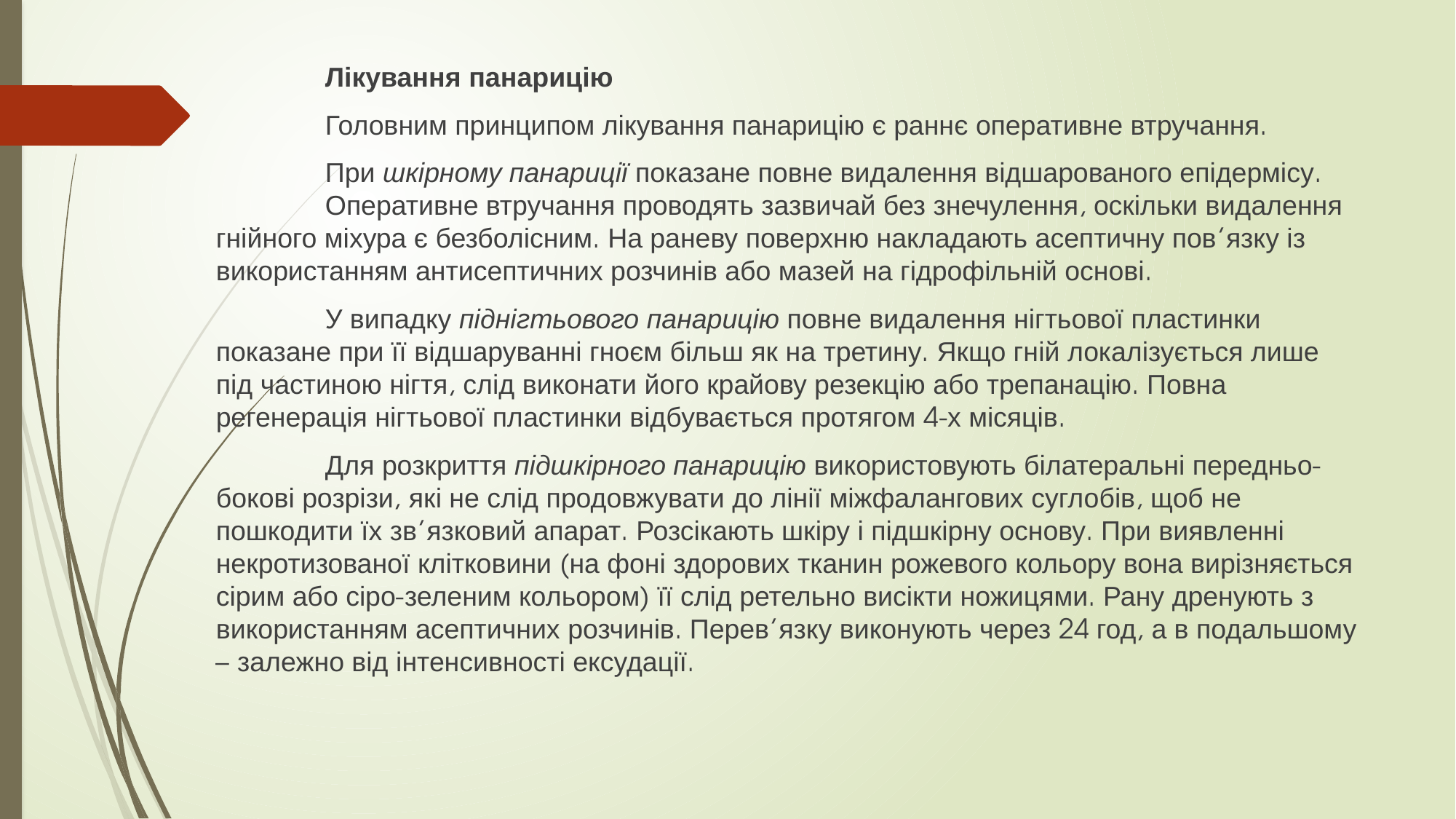

Лікування панарицію
	Головним принципом лікування панарицію є раннє оперативне втручання.
	При шкірному панариції показане повне видалення відшарованого епідермісу. 	Оперативне втручання проводять зазвичай без знечулення, оскільки видалення гнійного міхура є безболісним. На раневу поверхню накладають асептичну пов’язку із використанням антисептичних розчинів або мазей на гідрофільній основі.
	У випадку піднігтьового панарицію повне видалення нігтьової пластинки показане при її відшаруванні гноєм більш як на третину. Якщо гній локалізується лише під частиною нігтя, слід виконати його крайову резекцію або трепанацію. Повна регенерація нігтьової пластинки відбувається протягом 4-х місяців.
	Для розкриття підшкірного панарицію використовують білатеральні передньо-бокові розрізи, які не слід продовжувати до лінії міжфалангових суглобів, щоб не пошкодити їх зв’язковий апарат. Розсікають шкіру і підшкірну основу. При виявленні некротизованої клітковини (на фоні здорових тканин рожевого кольору вона вирізняється сірим або сіро-зеленим кольором) її слід ретельно висікти ножицями. Рану дренують з використанням асептичних розчинів. Перев’язку виконують через 24 год, а в подальшому – залежно від інтенсивності ексудації.